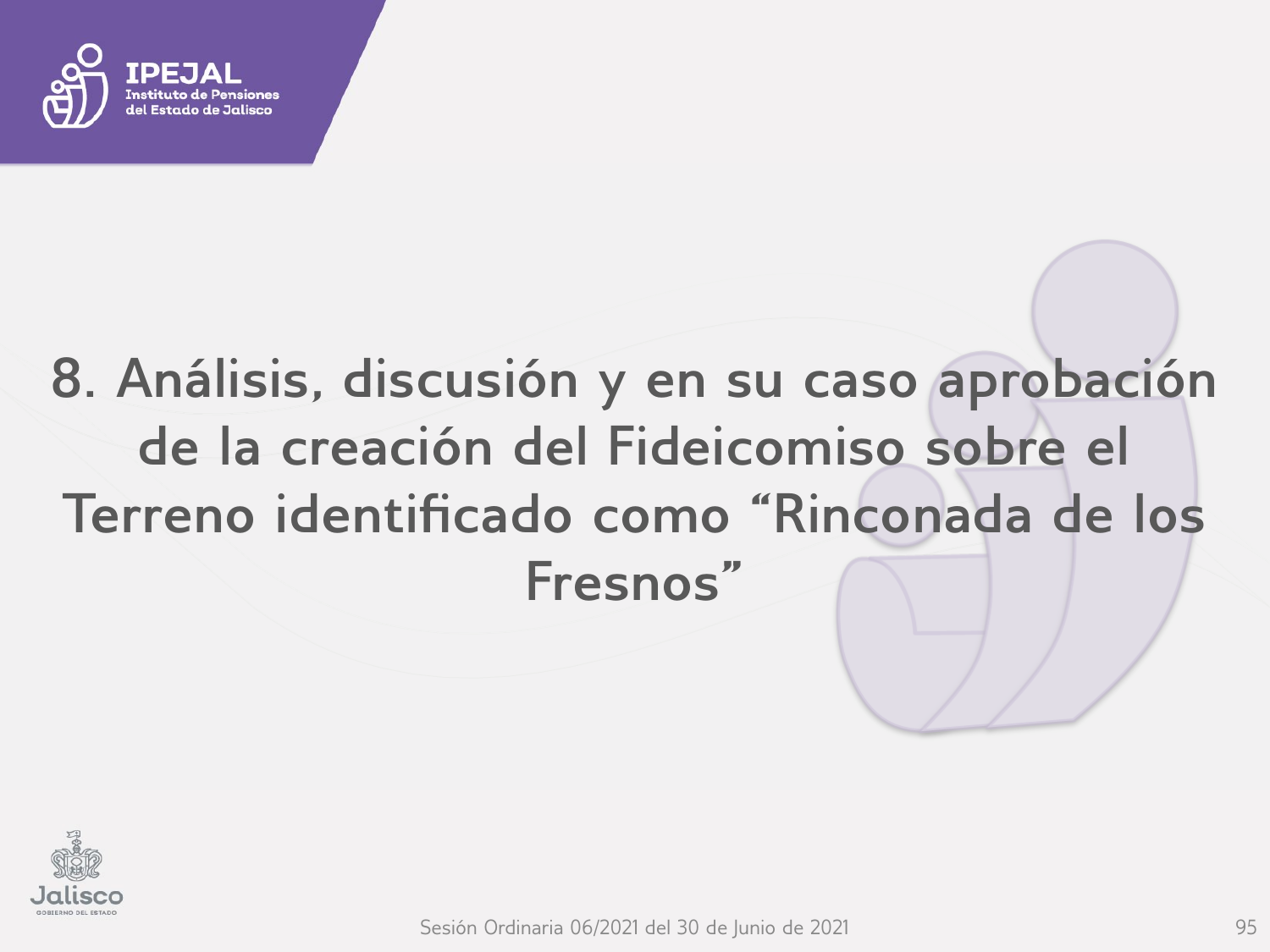

# 8. Análisis, discusión y en su caso aprobación de la creación del Fideicomiso sobre el Terreno identificado como “Rinconada de los Fresnos”
95
Sesión Ordinaria 06/2021 del 30 de Junio de 2021